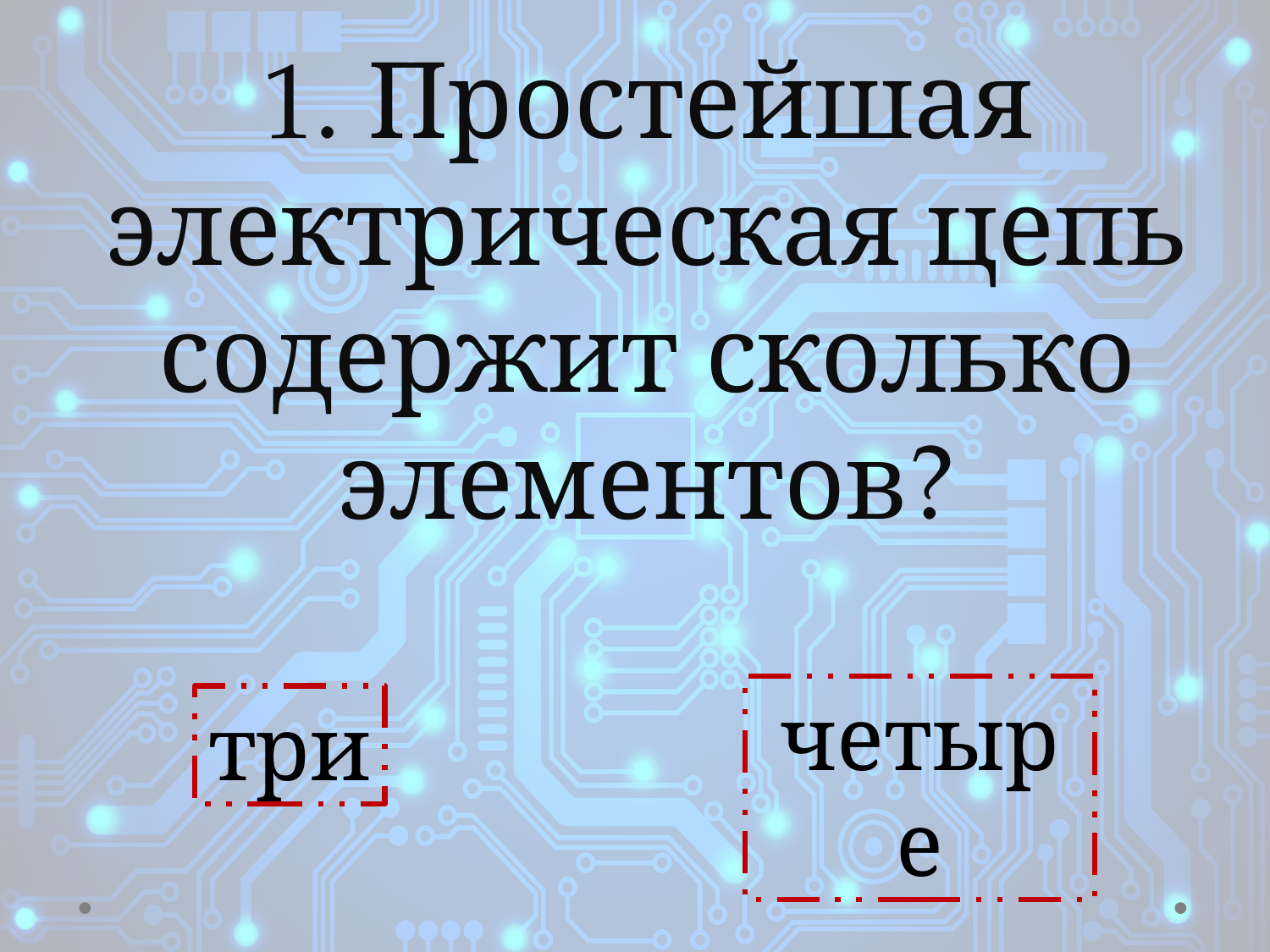

1. Простейшая электрическая цепь содержит сколько элементов?
четыре
три